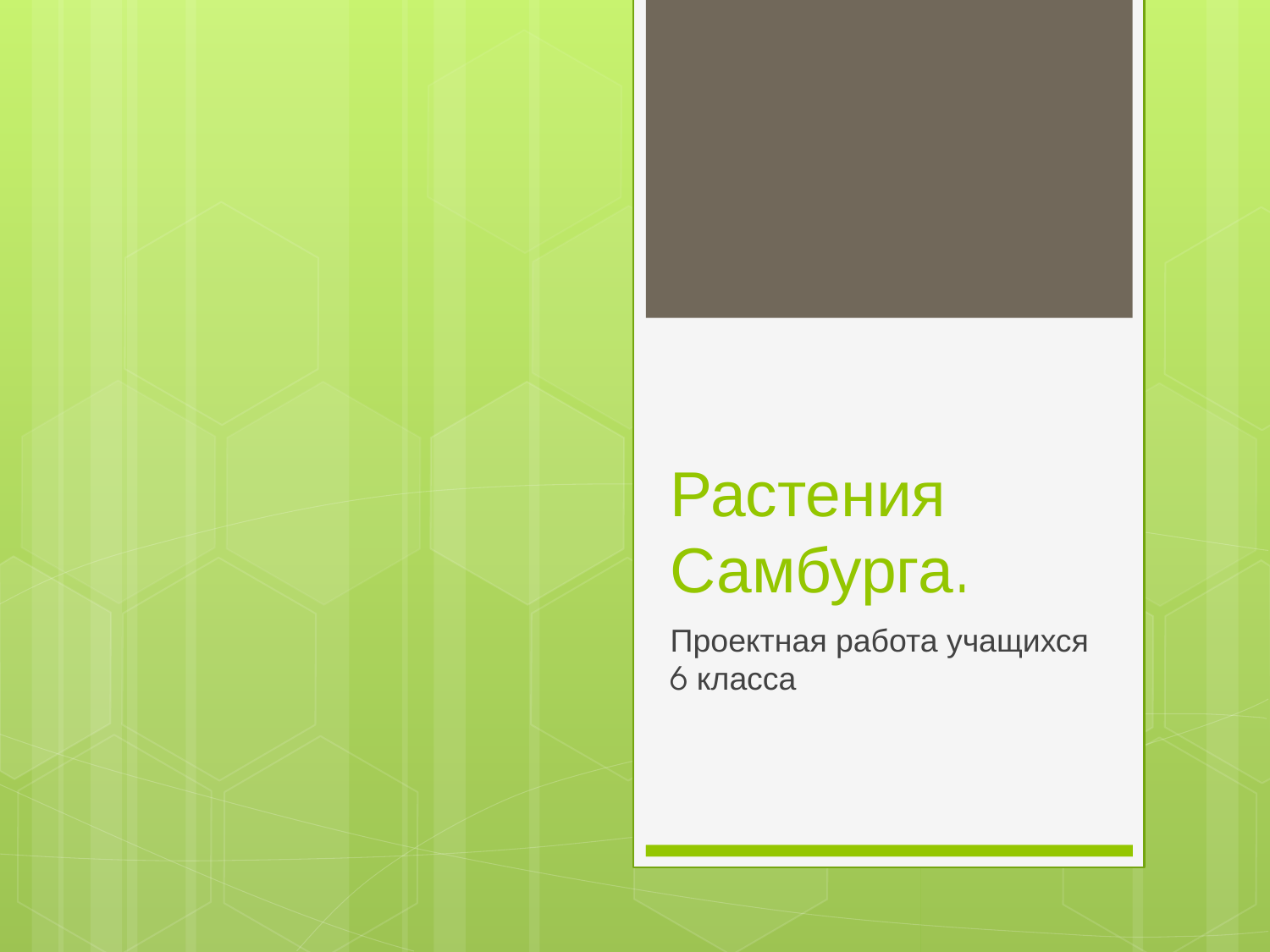

# Растения Самбурга.
Проектная работа учащихся 6 класса